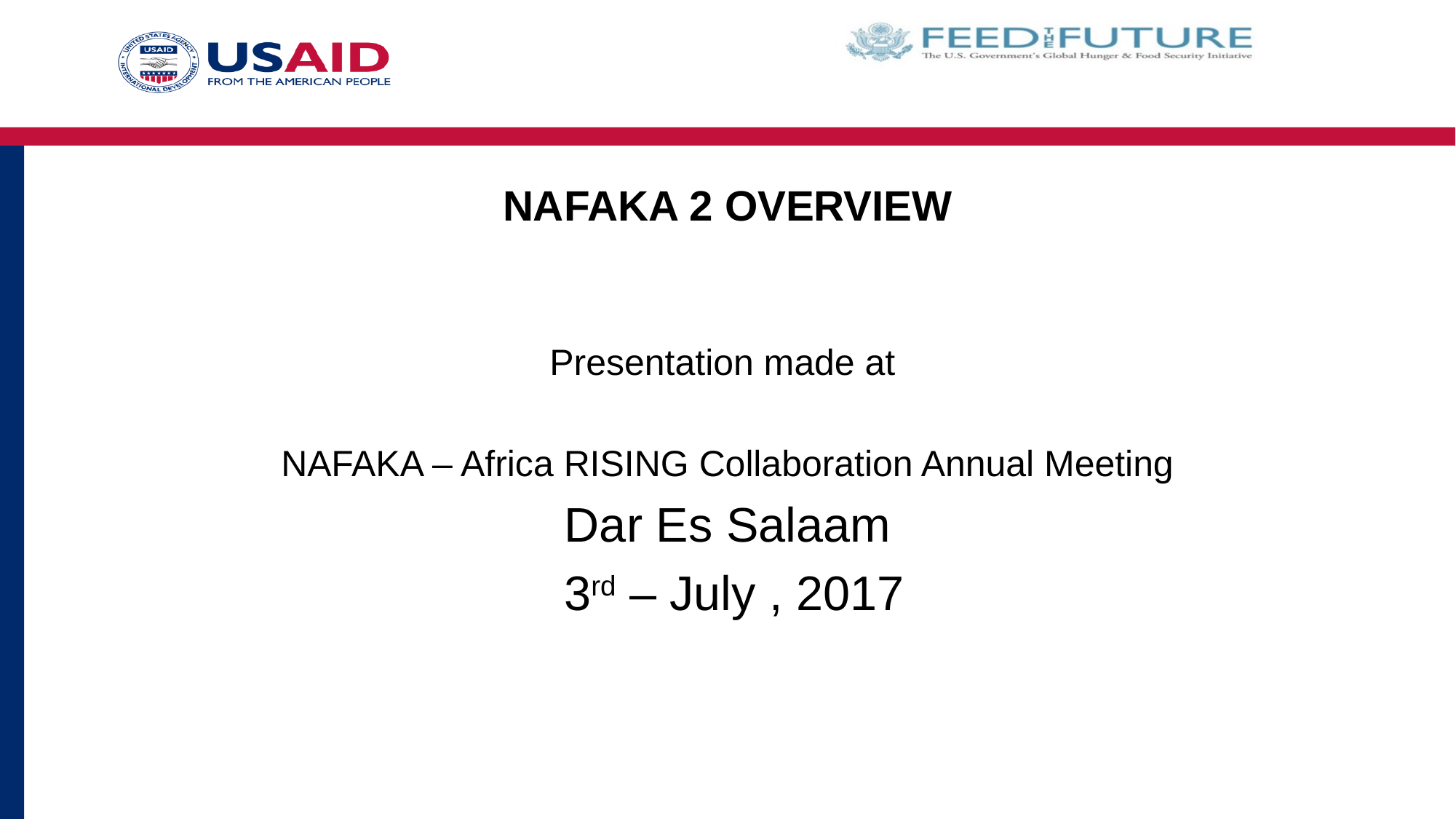

# NAFAKA 2 OVERVIEW

Presentation made at

NAFAKA – Africa RISING Collaboration Annual Meeting
Dar Es Salaam
 3rd – July , 2017